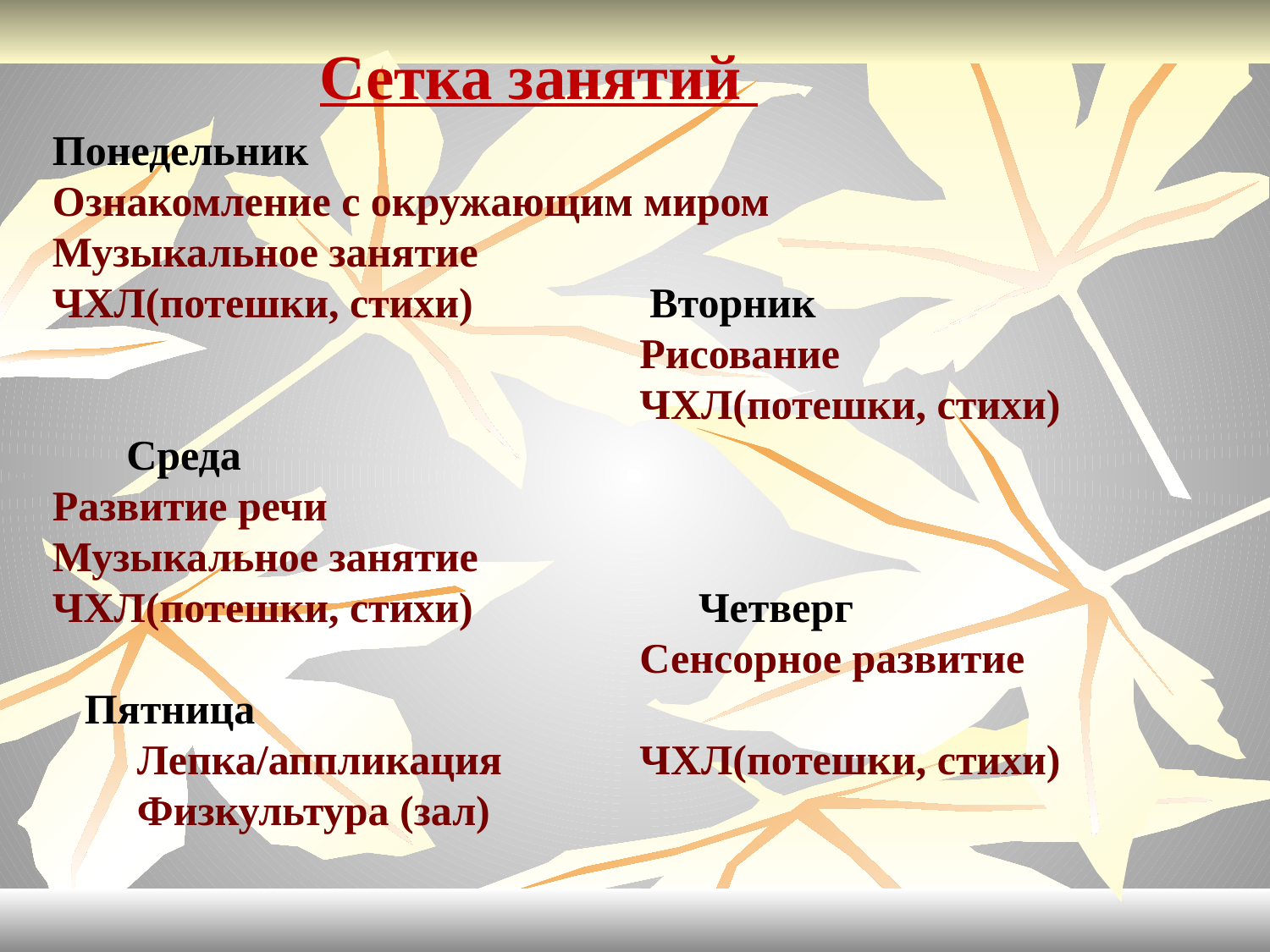

Сетка занятий

Понедельник
Ознакомление с окружающим миром
Музыкальное занятие
ЧХЛ(потешки, стихи)               Вторник
                                                                         Рисование
                                                                         ЧХЛ(потешки, стихи)
       Среда
Развитие речи
Музыкальное занятие
ЧХЛ(потешки, стихи)                   Четверг
                                                                         Сенсорное развитие
    Пятница
        Лепка/аппликация             ЧХЛ(потешки, стихи)
        Физкультура (зал)